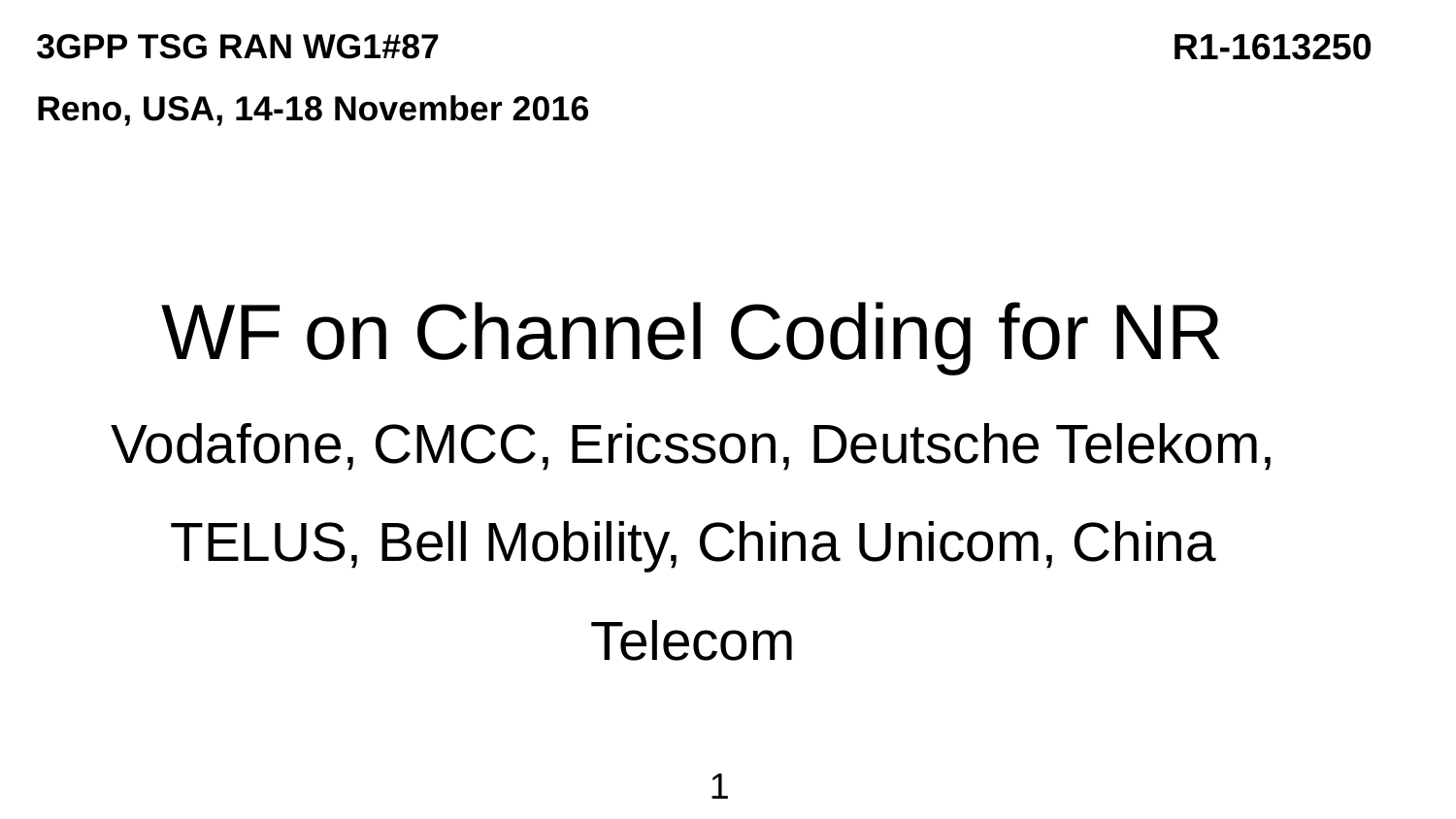

R1-1613250
3GPP TSG RAN WG1#87
Reno, USA, 14-18 November 2016

WF on Channel Coding for NR
Vodafone, CMCC, Ericsson, Deutsche Telekom, TELUS, Bell Mobility, China Unicom, China Telecom
1